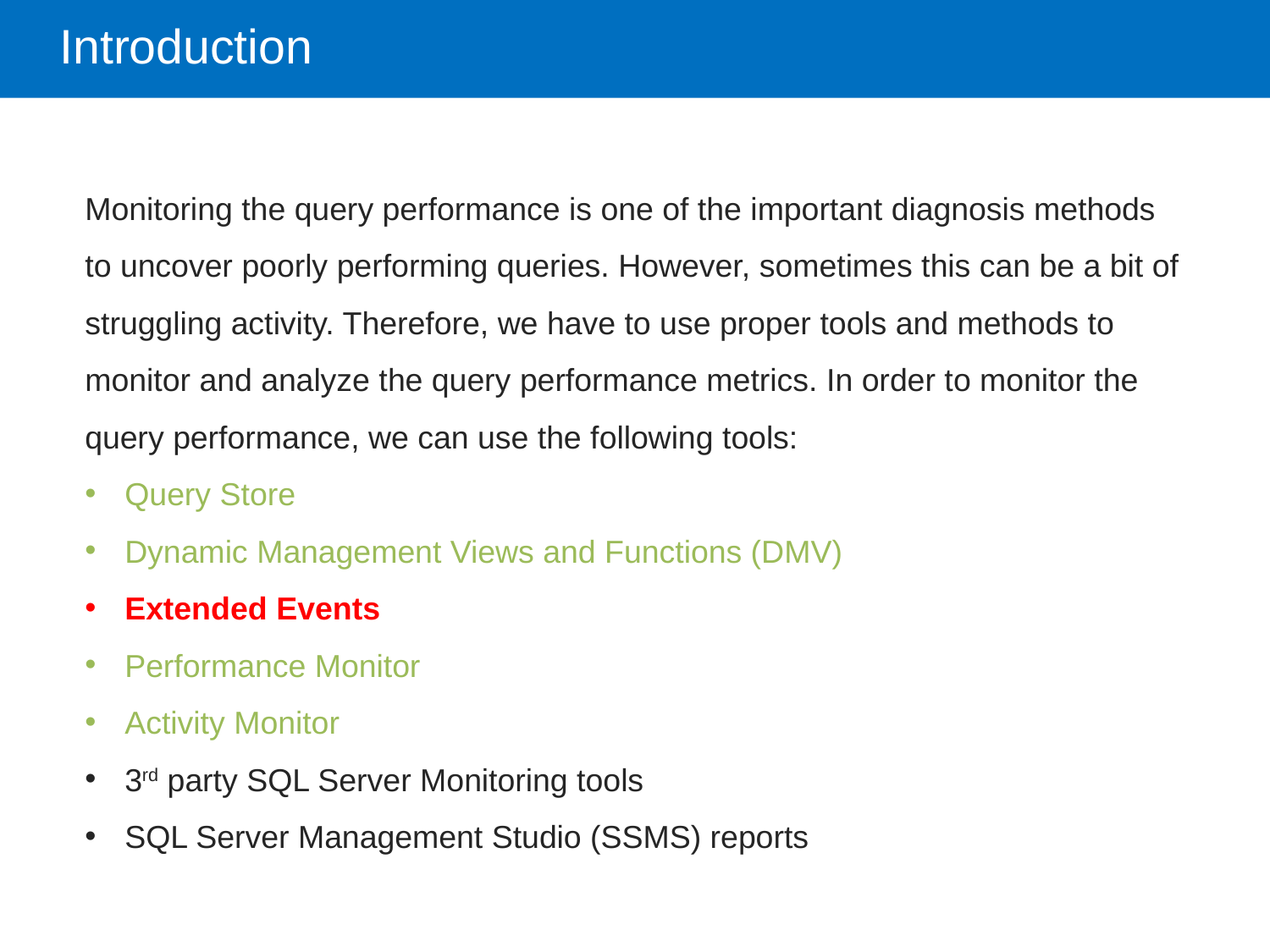

# Introduction
Monitoring the query performance is one of the important diagnosis methods to uncover poorly performing queries. However, sometimes this can be a bit of struggling activity. Therefore, we have to use proper tools and methods to monitor and analyze the query performance metrics. In order to monitor the query performance, we can use the following tools:
Query Store
Dynamic Management Views and Functions (DMV)
Extended Events
Performance Monitor
Activity Monitor
3rd party SQL Server Monitoring tools
SQL Server Management Studio (SSMS) reports